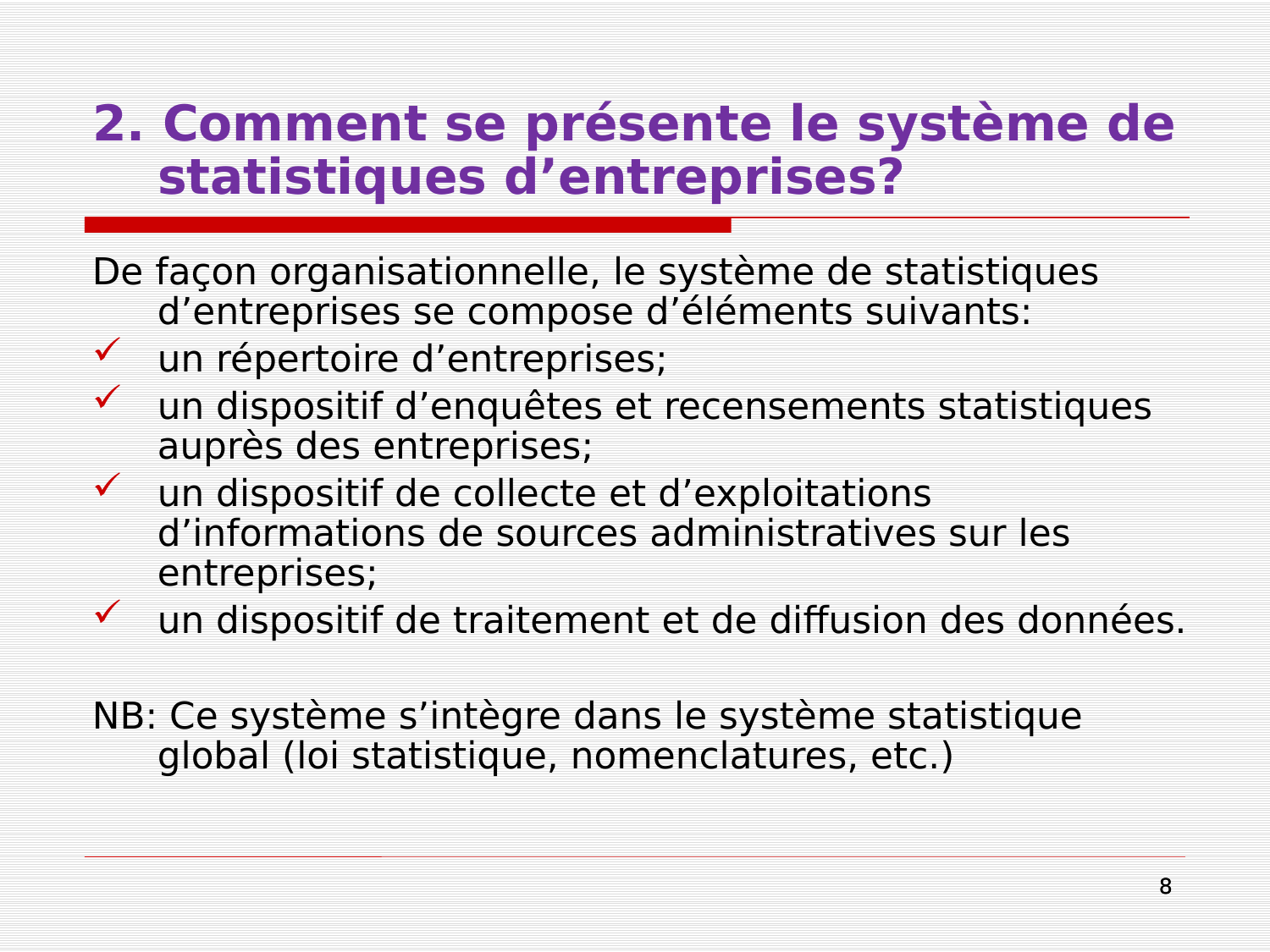

# 2. Comment se présente le système de statistiques d’entreprises?
De façon organisationnelle, le système de statistiques d’entreprises se compose d’éléments suivants:
un répertoire d’entreprises;
un dispositif d’enquêtes et recensements statistiques auprès des entreprises;
un dispositif de collecte et d’exploitations d’informations de sources administratives sur les entreprises;
un dispositif de traitement et de diffusion des données.

NB: Ce système s’intègre dans le système statistique global (loi statistique, nomenclatures, etc.)

8
8